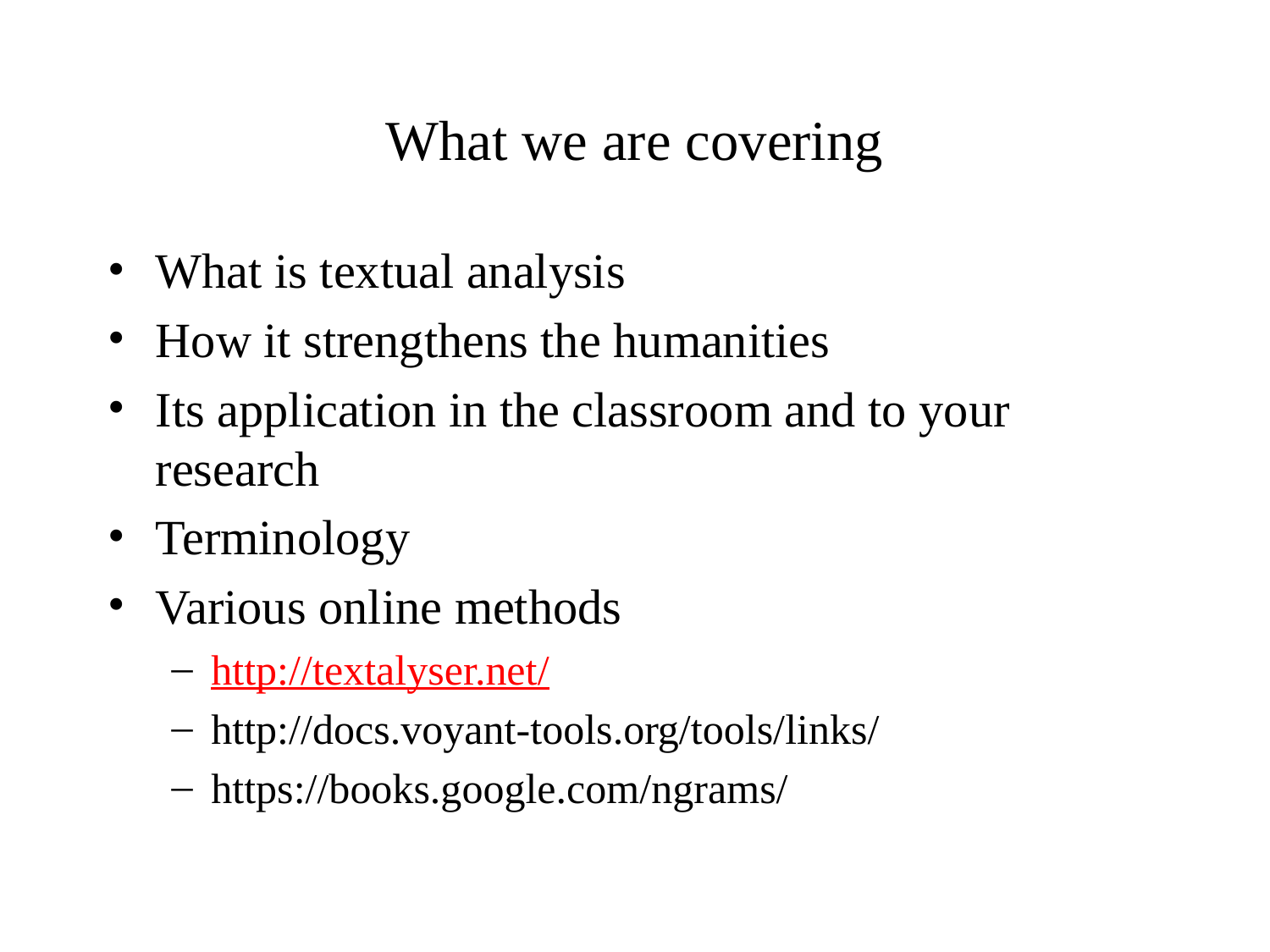

# What we are covering
What is textual analysis
How it strengthens the humanities
Its application in the classroom and to your research
Terminology
Various online methods
http://textalyser.net/
http://docs.voyant-tools.org/tools/links/
https://books.google.com/ngrams/